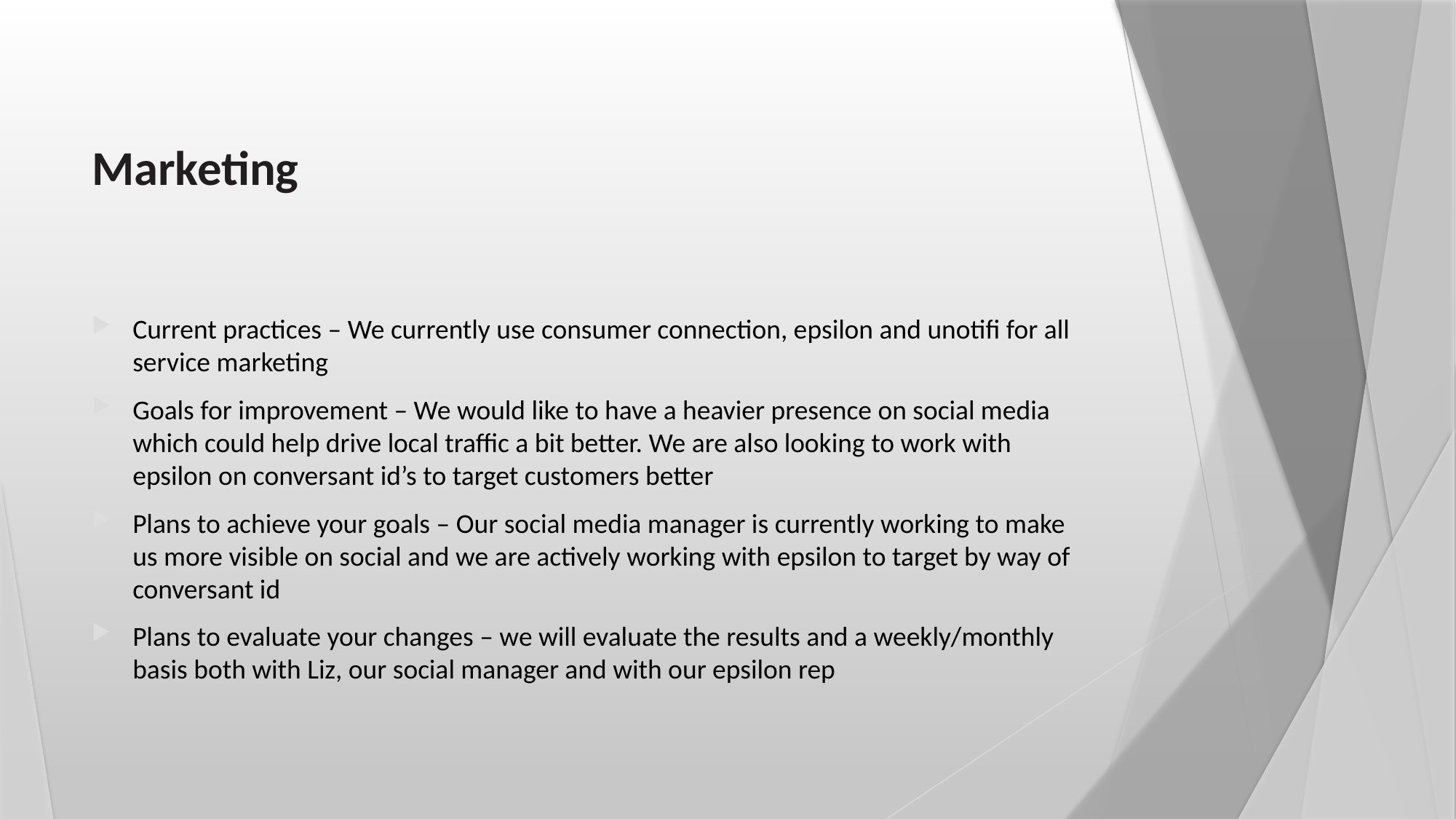

# Marketing

Current practices – We currently use consumer connection, epsilon and unotifi for all service marketing
Goals for improvement – We would like to have a heavier presence on social media which could help drive local traffic a bit better. We are also looking to work with epsilon on conversant id’s to target customers better
Plans to achieve your goals – Our social media manager is currently working to make us more visible on social and we are actively working with epsilon to target by way of conversant id
Plans to evaluate your changes – we will evaluate the results and a weekly/monthly basis both with Liz, our social manager and with our epsilon rep